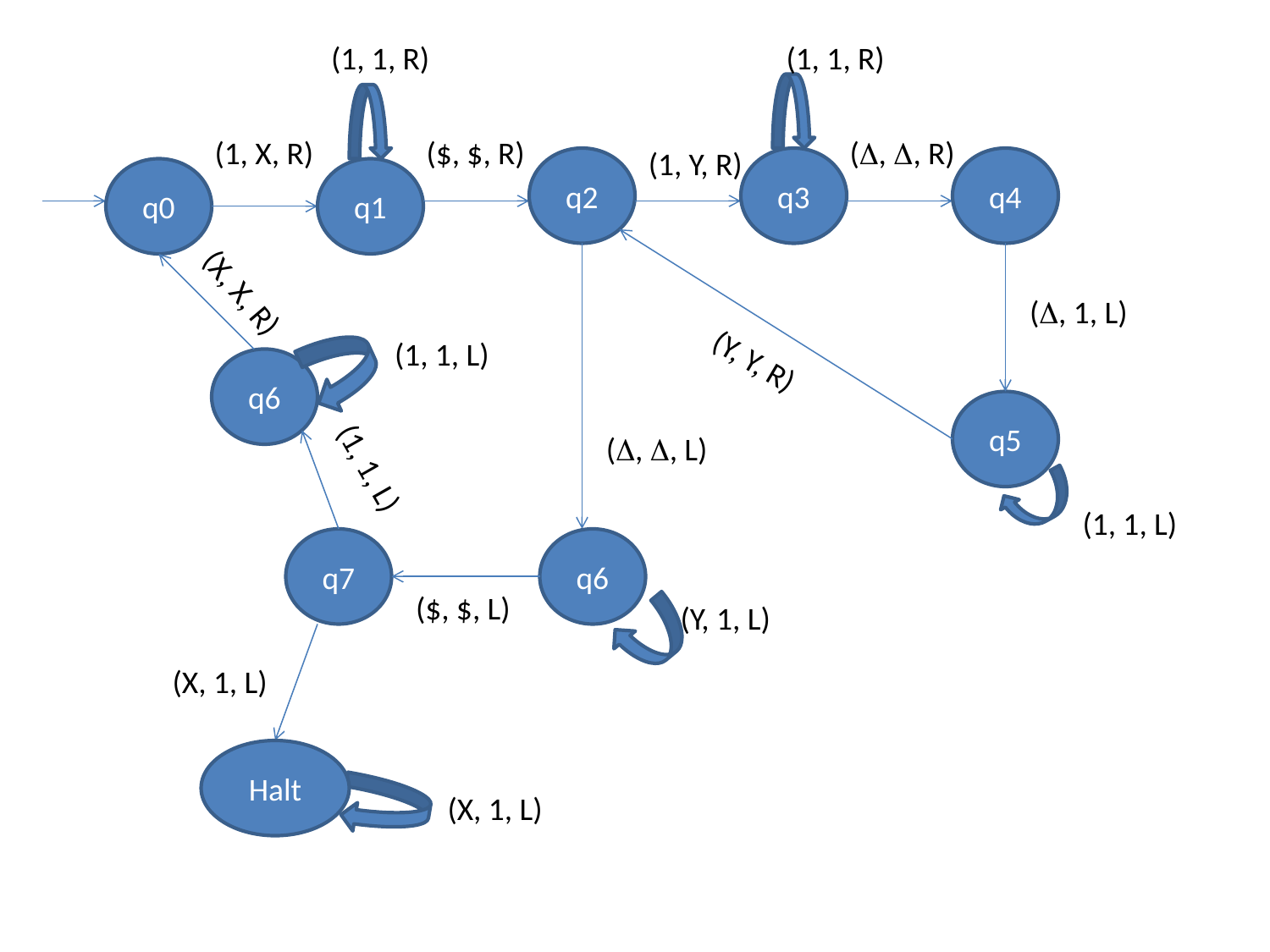

(1, 1, R)
(1, 1, R)

(1, X, R)
($, $, R)
(Δ, Δ, R)
(1, Y, R)
q2
q3
q4
q0
q1
(X, X, R)
(Δ, 1, L)
(1, 1, L)
(Y, Y, R)

q6
q5
(Δ, Δ, L)
(1, 1, L)

(1, 1, L)
q7
q6
($, $, L)
(Y, 1, L)

(X, 1, L)
Halt

(X, 1, L)